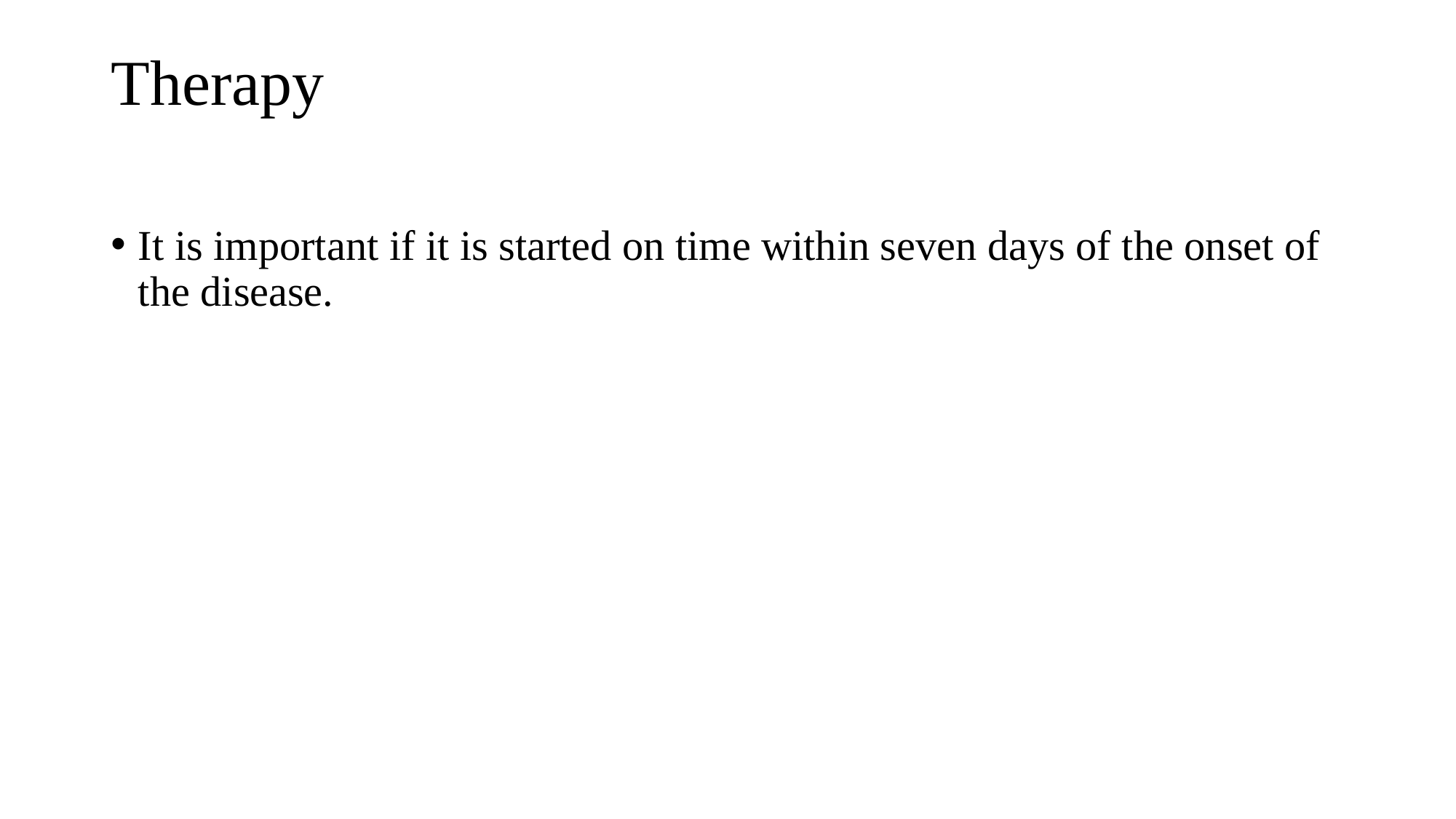

# Therapy
It is important if it is started on time within seven days of the onset of the disease.